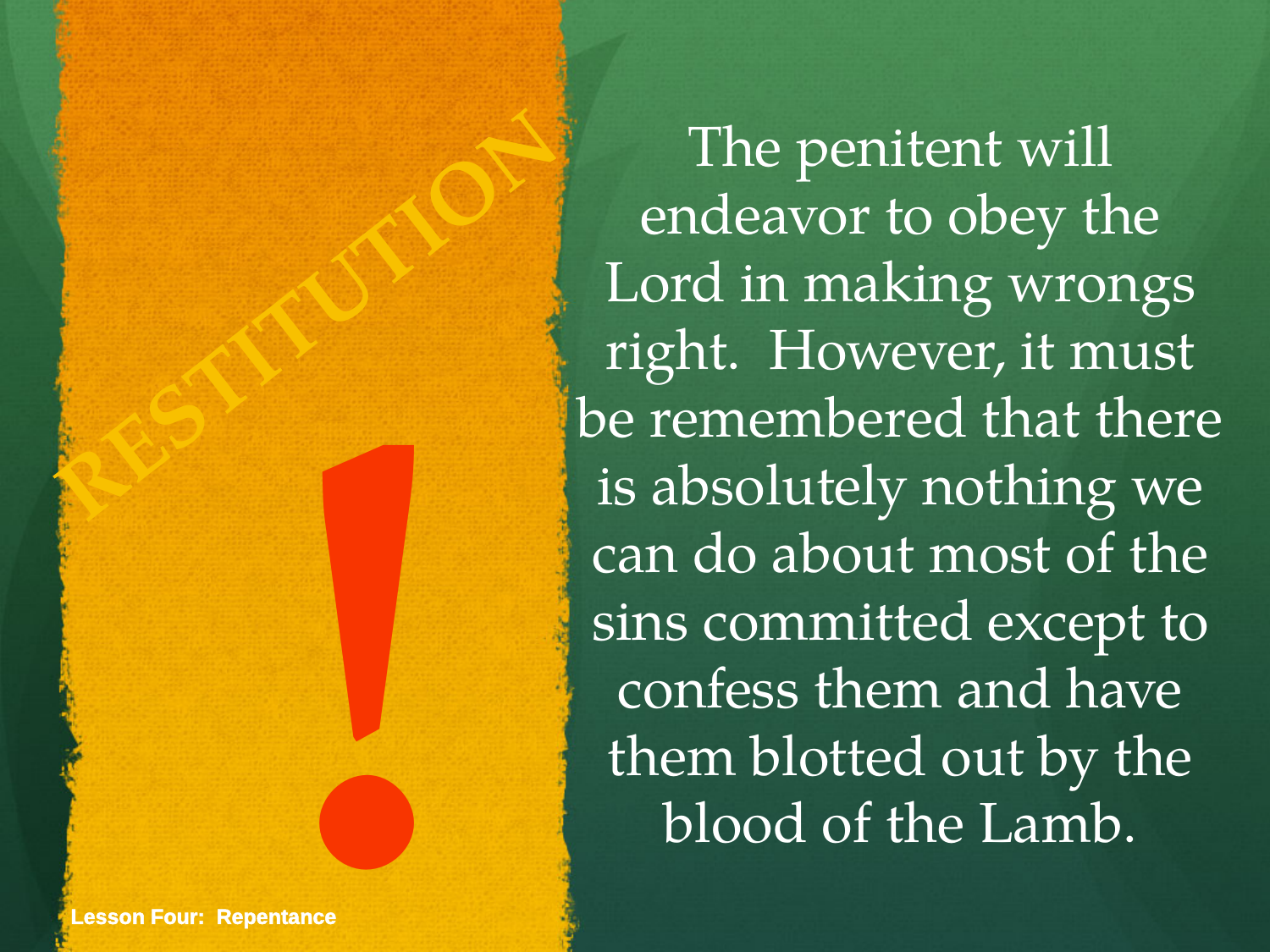

The penitent will endeavor to obey the Lord in making wrongs right.  However, it must be remembered that there is absolutely nothing we can do about most of the sins committed except to confess them and have them blotted out by the blood of the Lamb.
# RESTITUTION
!
Lesson Four:  Repentance